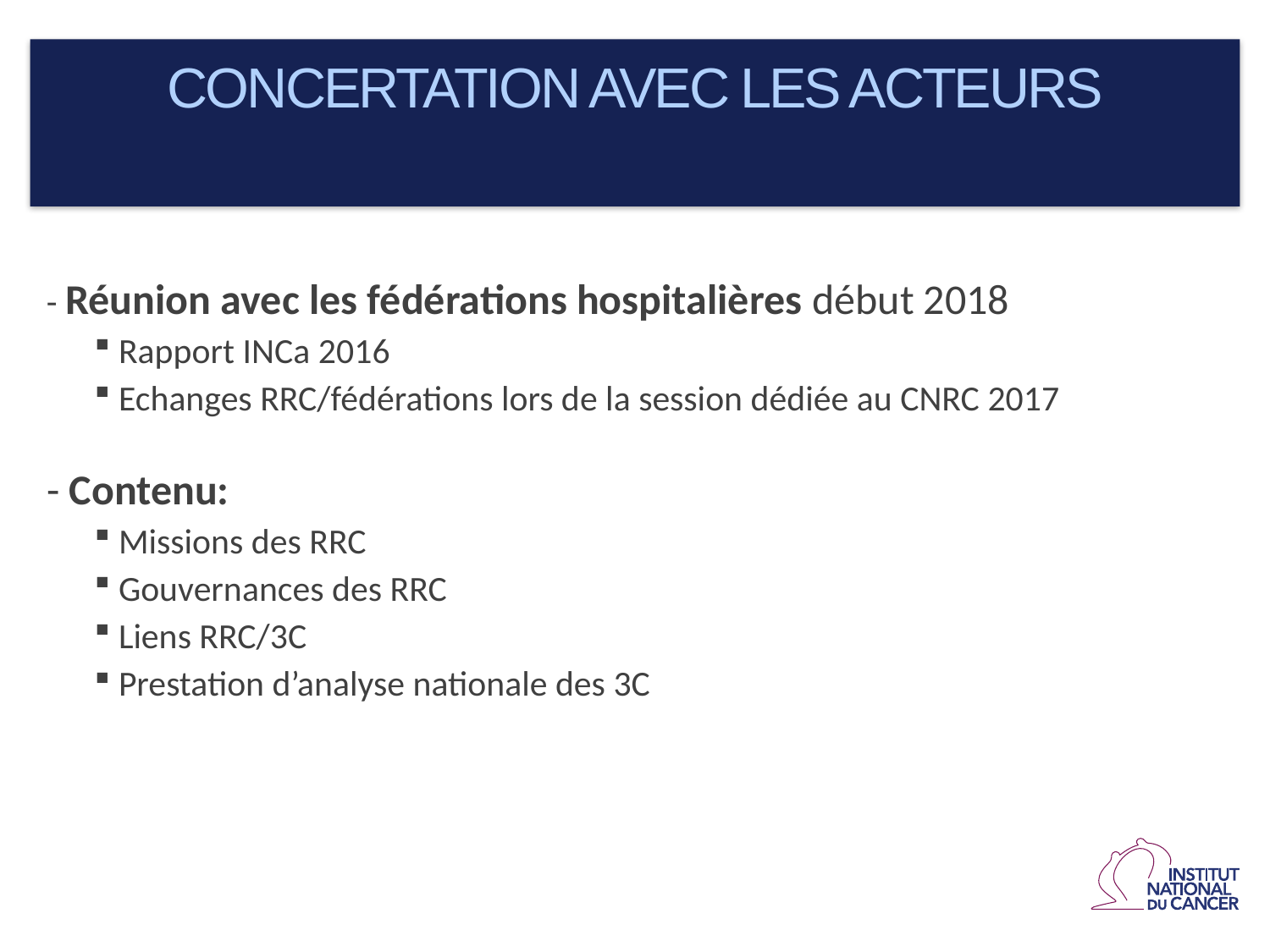

Concertation avec les acteurs
- Réunion avec les fédérations hospitalières début 2018
Rapport INCa 2016
Echanges RRC/fédérations lors de la session dédiée au CNRC 2017

- Contenu:
Missions des RRC
Gouvernances des RRC
Liens RRC/3C
Prestation d’analyse nationale des 3C